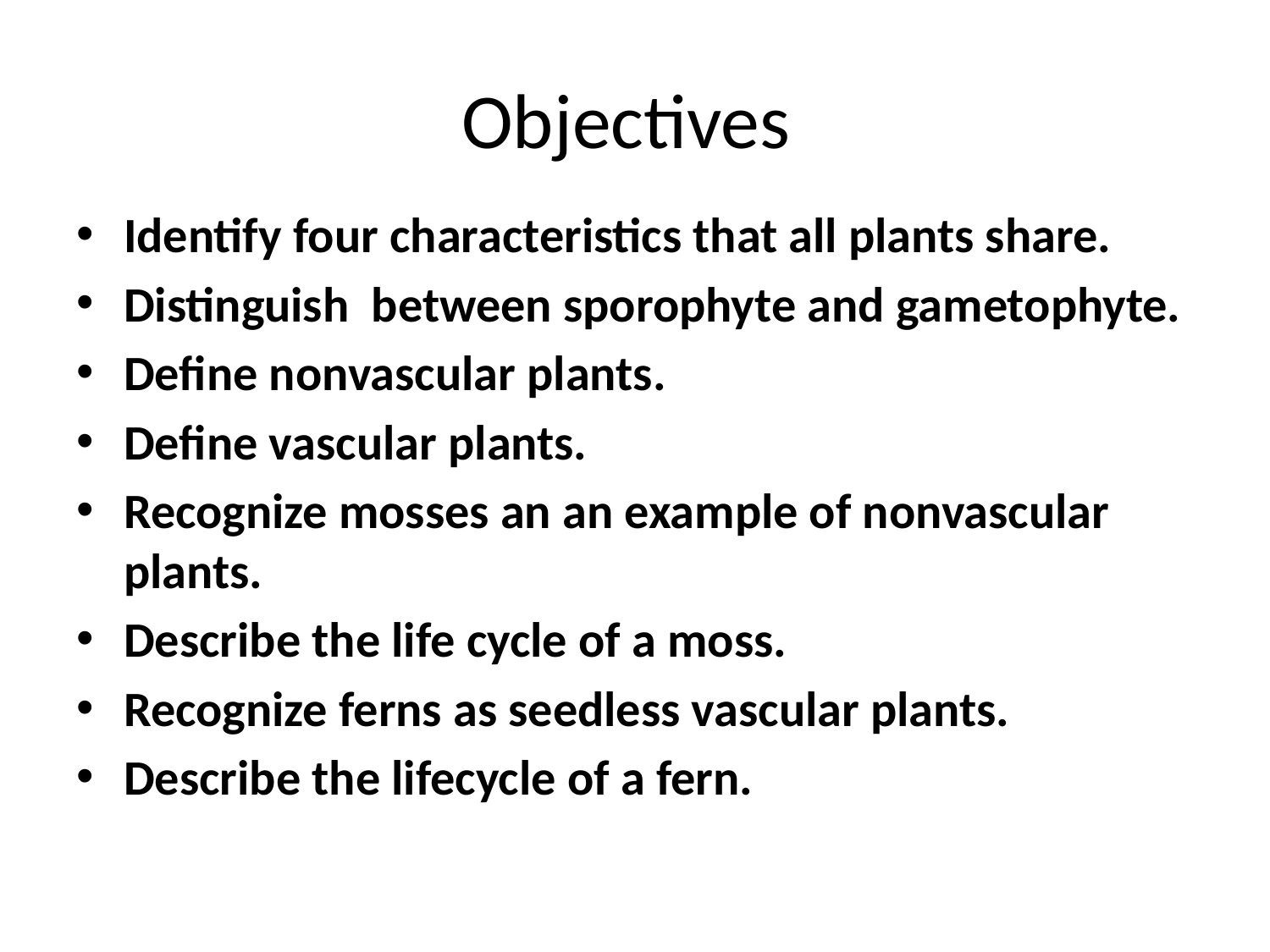

# Objectives
Identify four characteristics that all plants share.
Distinguish  between sporophyte and gametophyte.
Define nonvascular plants.
Define vascular plants.
Recognize mosses an an example of nonvascular plants.
Describe the life cycle of a moss.
Recognize ferns as seedless vascular plants.
Describe the lifecycle of a fern.